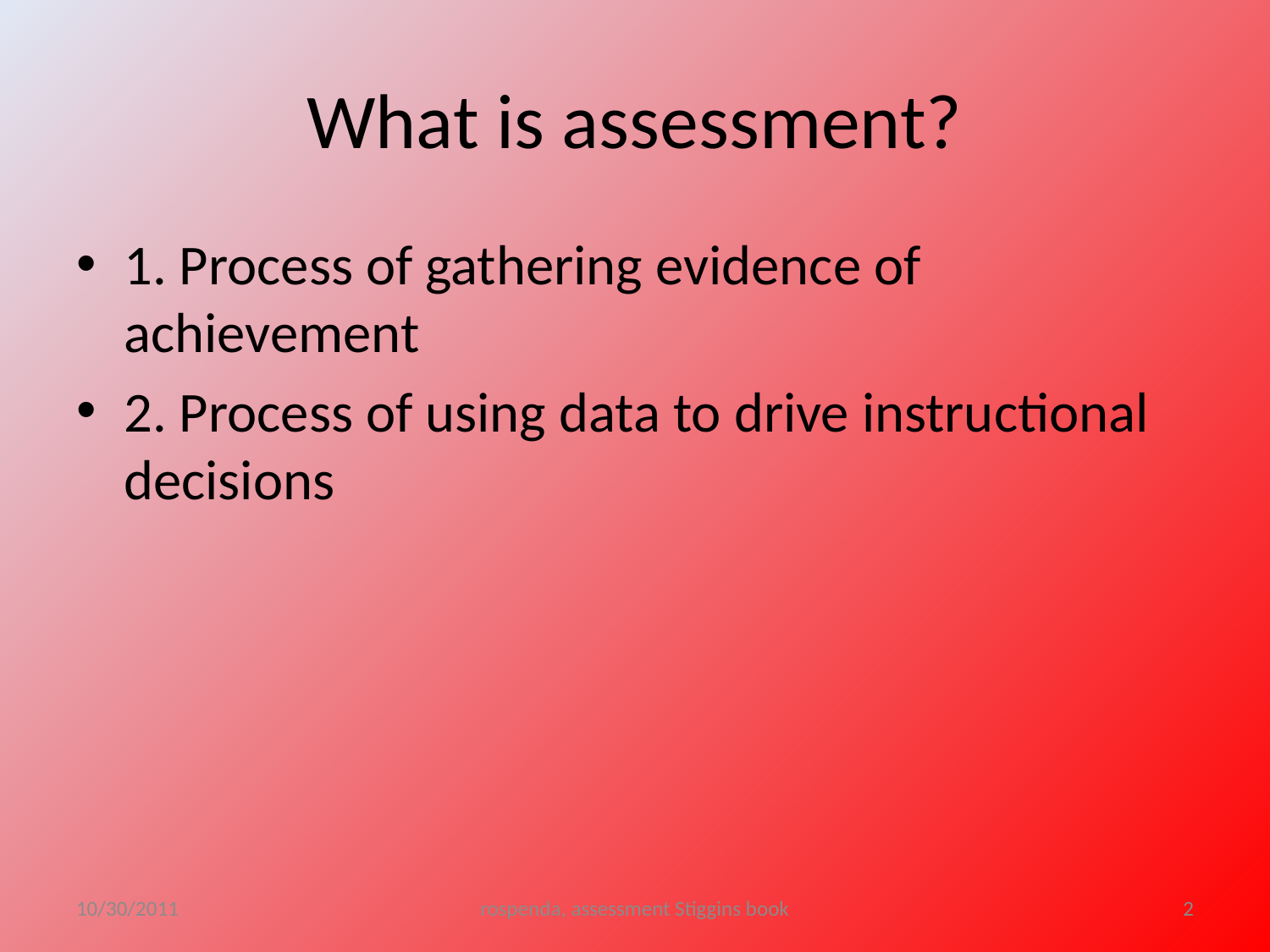

# What is assessment?
1. Process of gathering evidence of achievement
2. Process of using data to drive instructional decisions
10/30/2011
rospenda, assessment Stiggins book
2